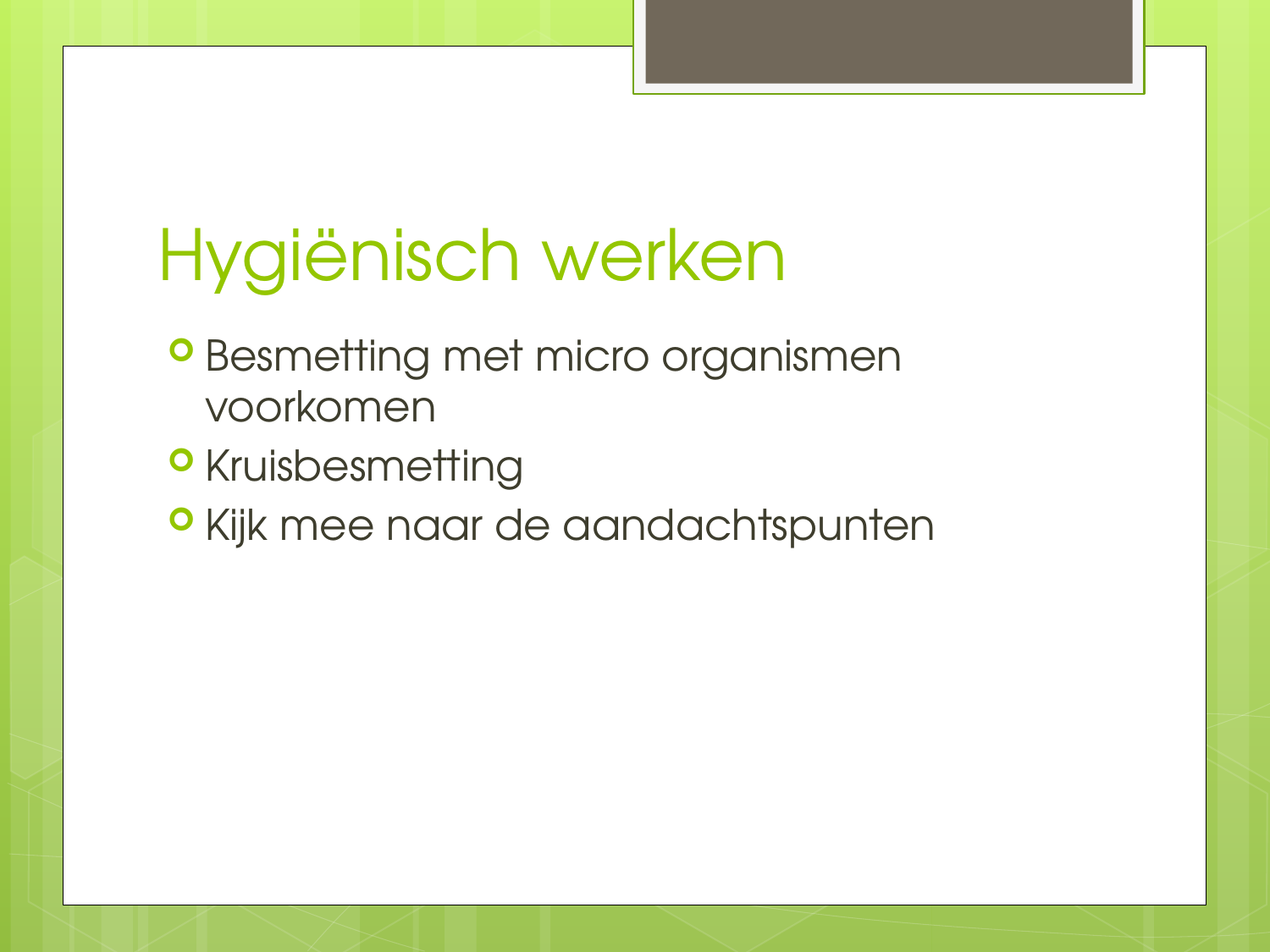

# Hygiënisch werken
Besmetting met micro organismen voorkomen
Kruisbesmetting
Kijk mee naar de aandachtspunten